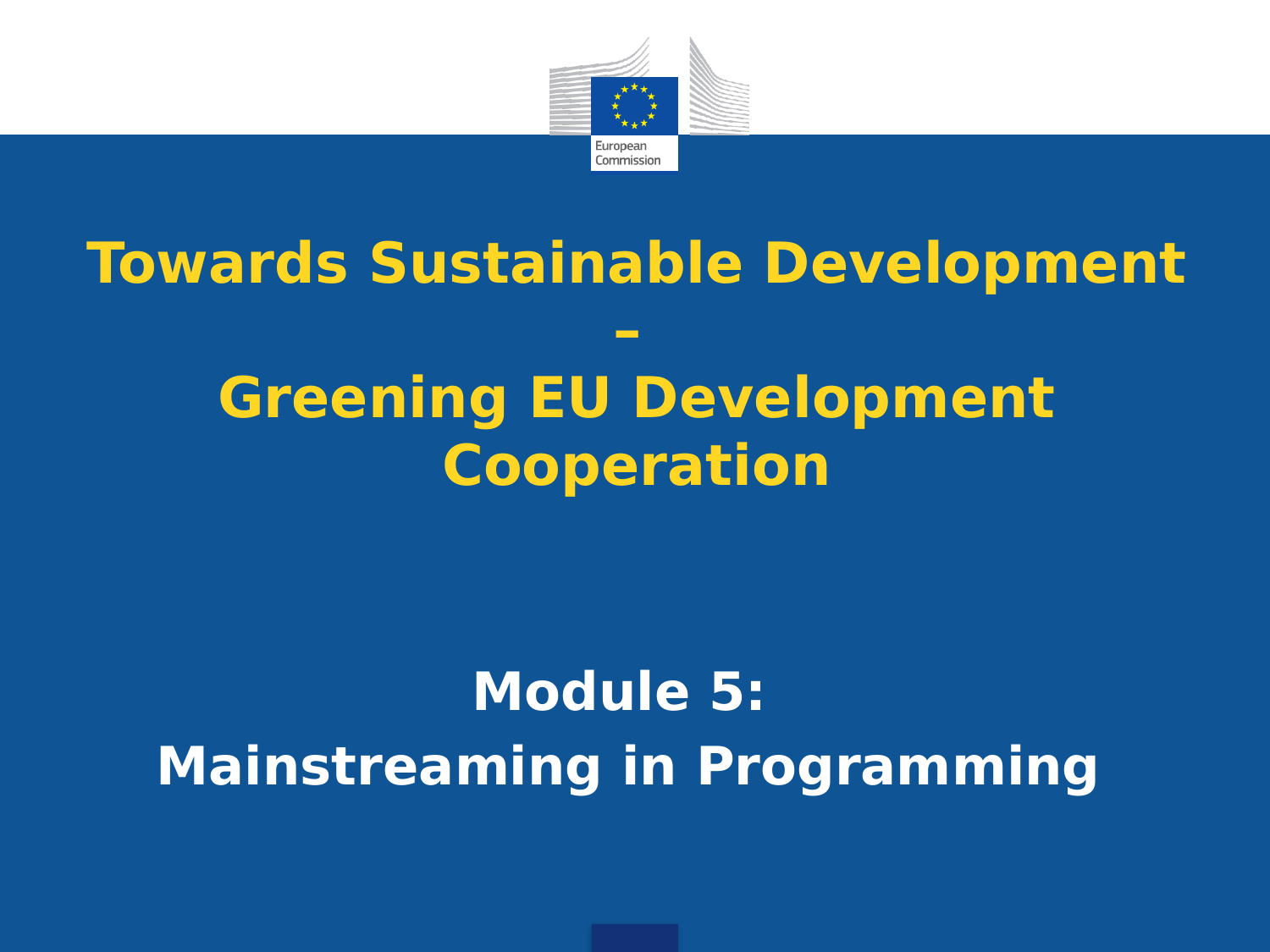

# Towards Sustainable Development – Greening EU Development Cooperation
Module 5:
Mainstreaming in Programming